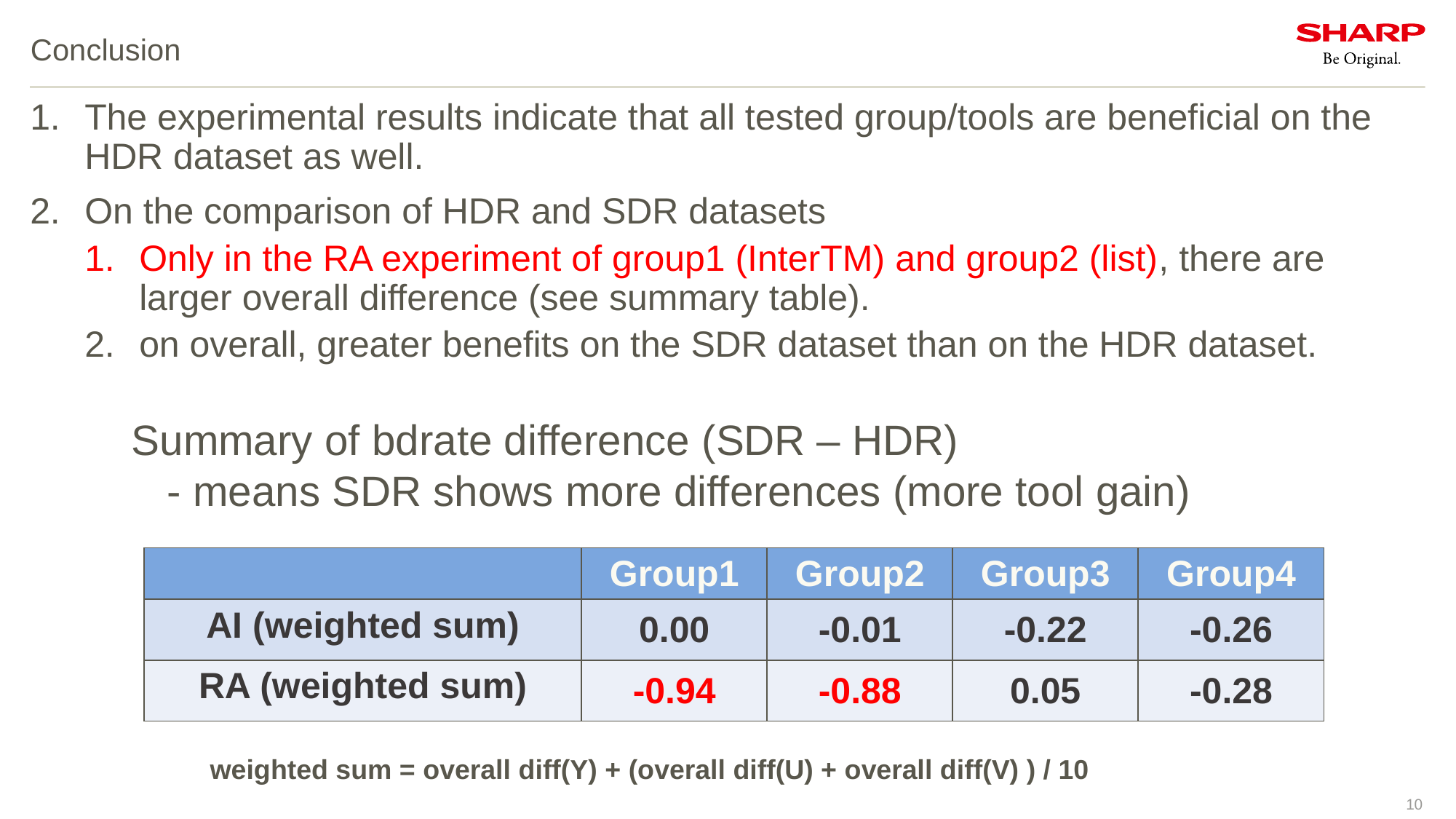

# Conclusion
The experimental results indicate that all tested group/tools are beneficial on the HDR dataset as well.
On the comparison of HDR and SDR datasets
Only in the RA experiment of group1 (InterTM) and group2 (list), there are larger overall difference (see summary table).
on overall, greater benefits on the SDR dataset than on the HDR dataset.
Summary of bdrate difference (SDR – HDR)
   - means SDR shows more differences (more tool gain)
|  | Group1 | Group2 | Group3 | Group4 |
| --- | --- | --- | --- | --- |
| AI (weighted sum) | 0.00 | -0.01 | -0.22 | -0.26 |
| RA (weighted sum) | -0.94 | -0.88 | 0.05 | -0.28 |
weighted sum = overall diff(Y) + (overall diff(U) + overall diff(V) ) / 10
10